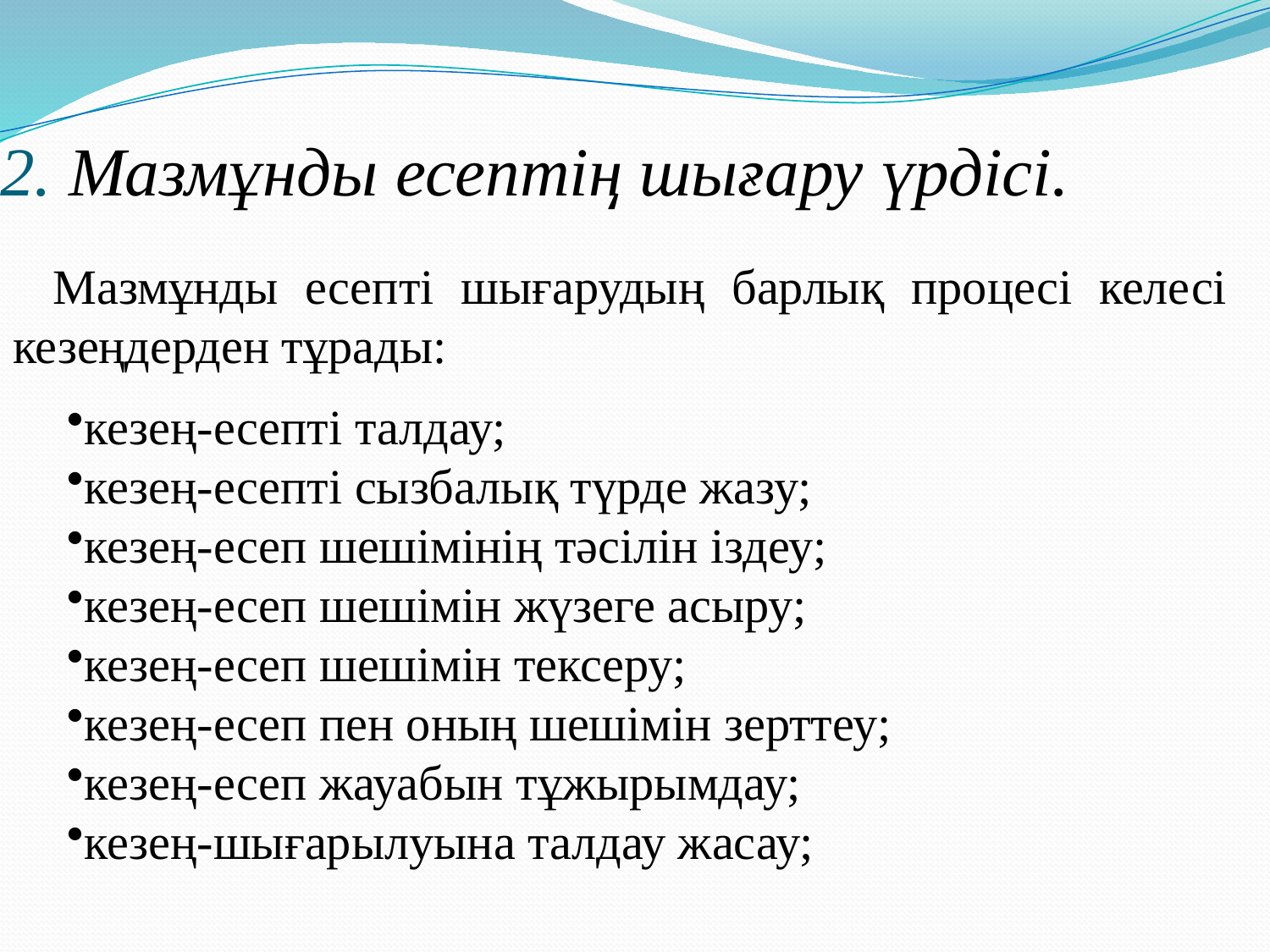

2. Мазмұнды есептің шығару үрдісі.
Мазмұнды есепті шығарудың барлық процесі келесі кезеңдерден тұрады:
кезең-есепті талдау;
кезең-есепті сызбалық түрде жазу;
кезең-есеп шешімінің тәсілін іздеу;
кезең-есеп шешімін жүзеге асыру;
кезең-есеп шешімін тексеру;
кезең-есеп пен оның шешімін зерттеу;
кезең-есеп жауабын тұжырымдау;
кезең-шығарылуына талдау жасау;